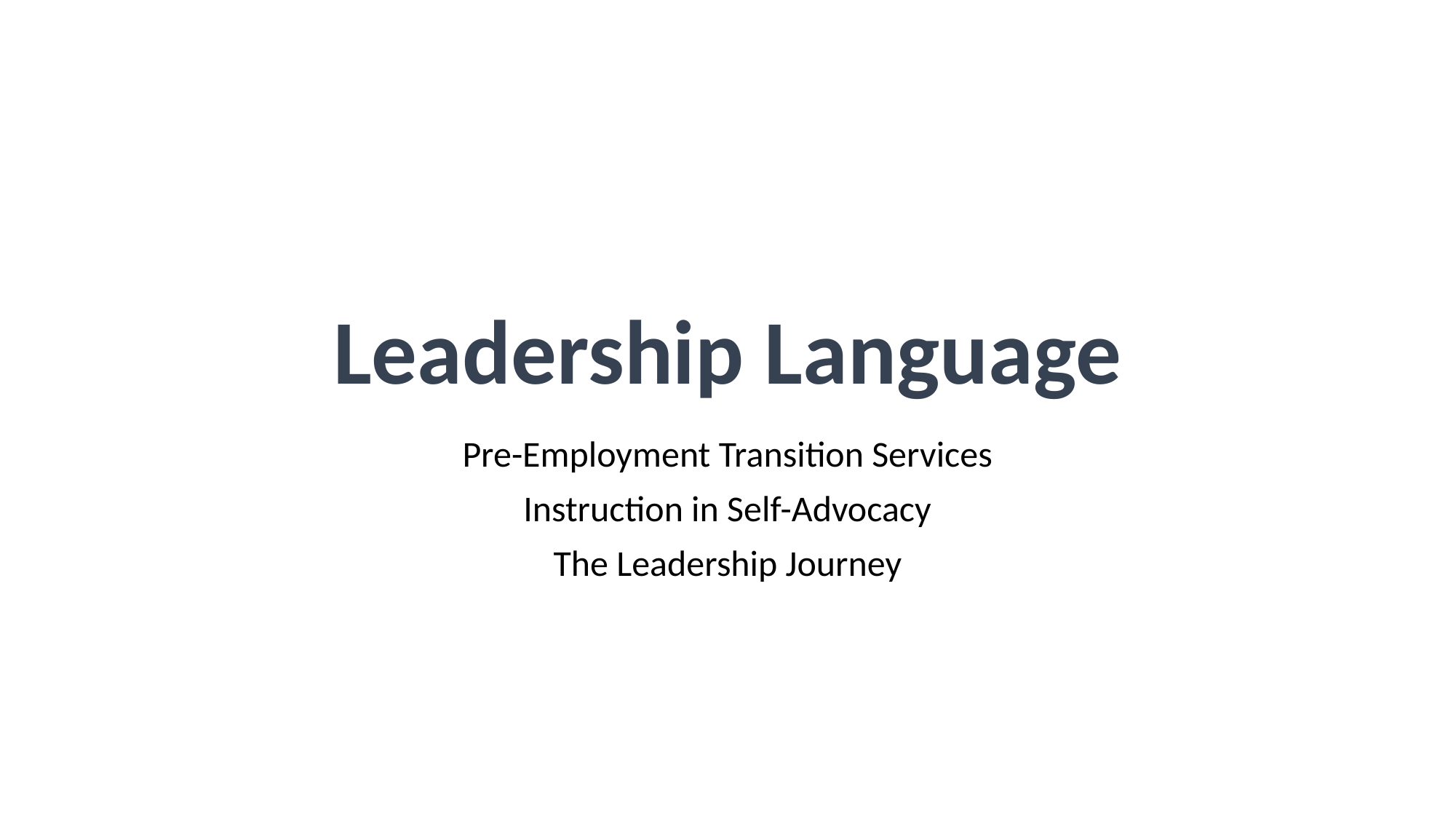

# Leadership Language
Pre-Employment Transition Services
Instruction in Self-Advocacy
The Leadership Journey